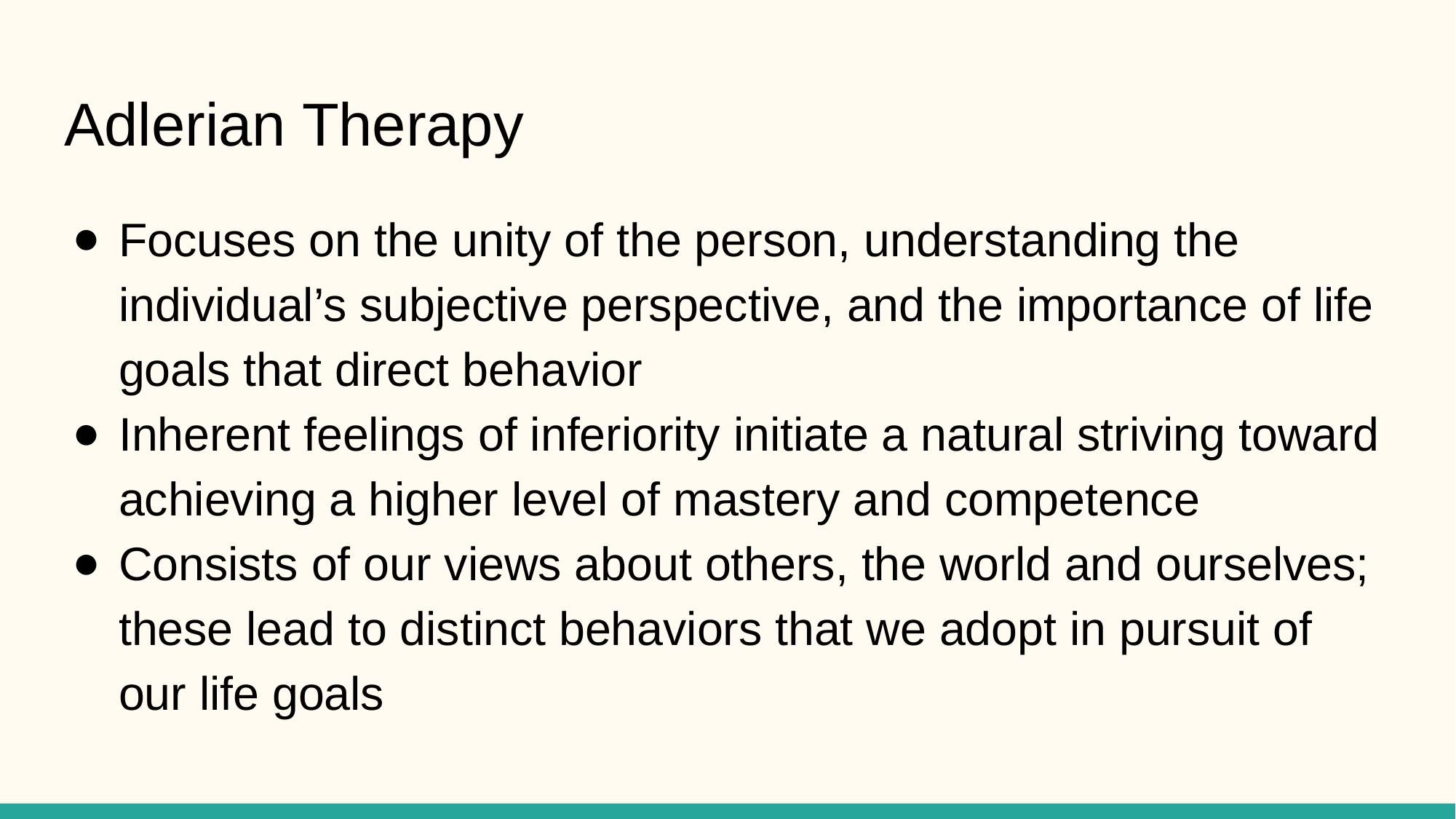

# Adlerian Therapy
Focuses on the unity of the person, understanding the individual’s subjective perspective, and the importance of life goals that direct behavior
Inherent feelings of inferiority initiate a natural striving toward achieving a higher level of mastery and competence
Consists of our views about others, the world and ourselves; these lead to distinct behaviors that we adopt in pursuit of our life goals